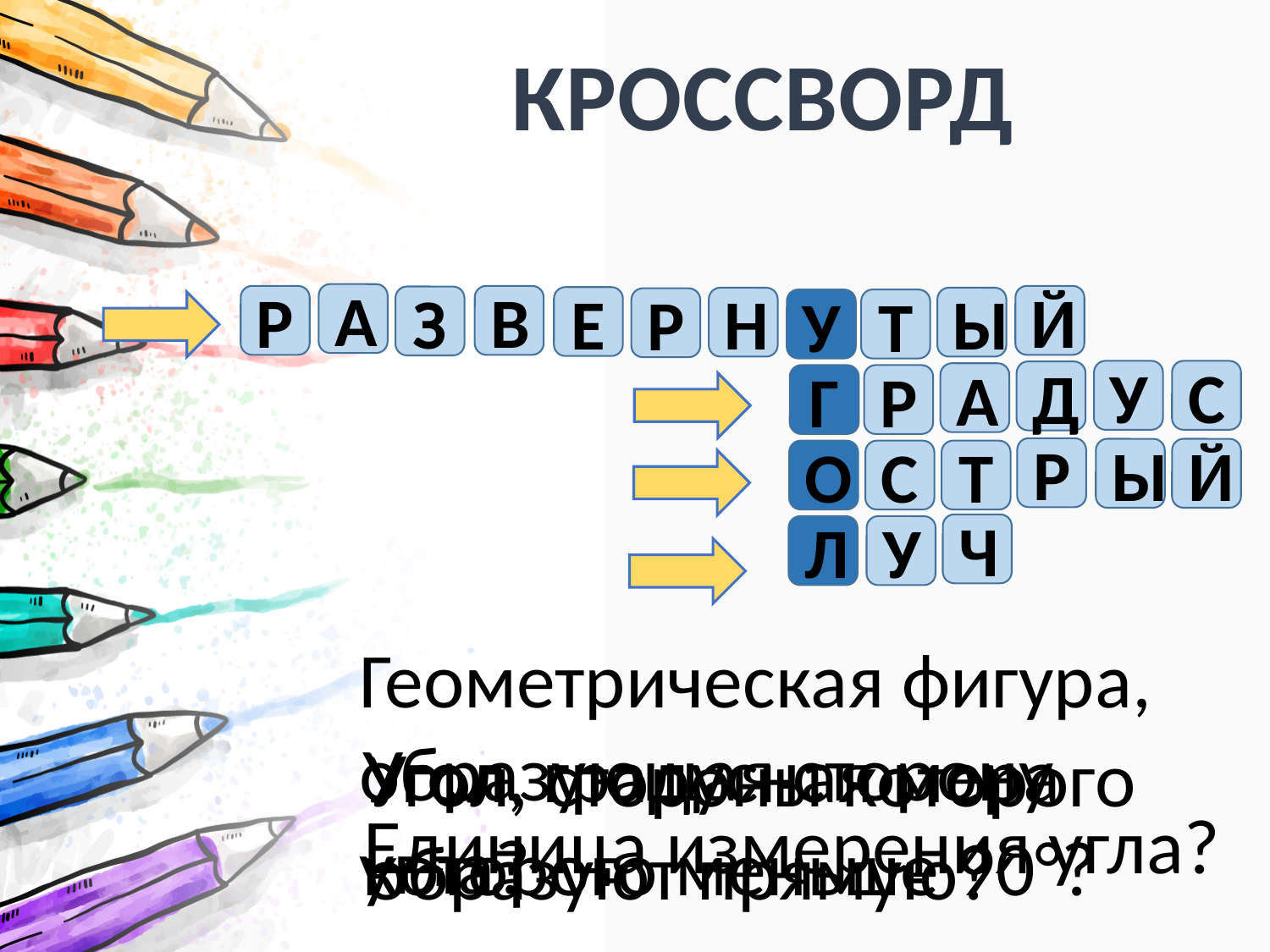

# КРОССВОРД
А
Р
В
Й
З
Е
Н
Ы
Р
У
Т

У
С
Д
А
Г
Р

Р
Ы
Й
О
С
Т

Ч
Л
У

Геометрическая фигура, образующая сторону угла?
Угол, градусная мера которого меньше 90°?
Угол, стороны которого образуют прямую?
Единица измерения угла?